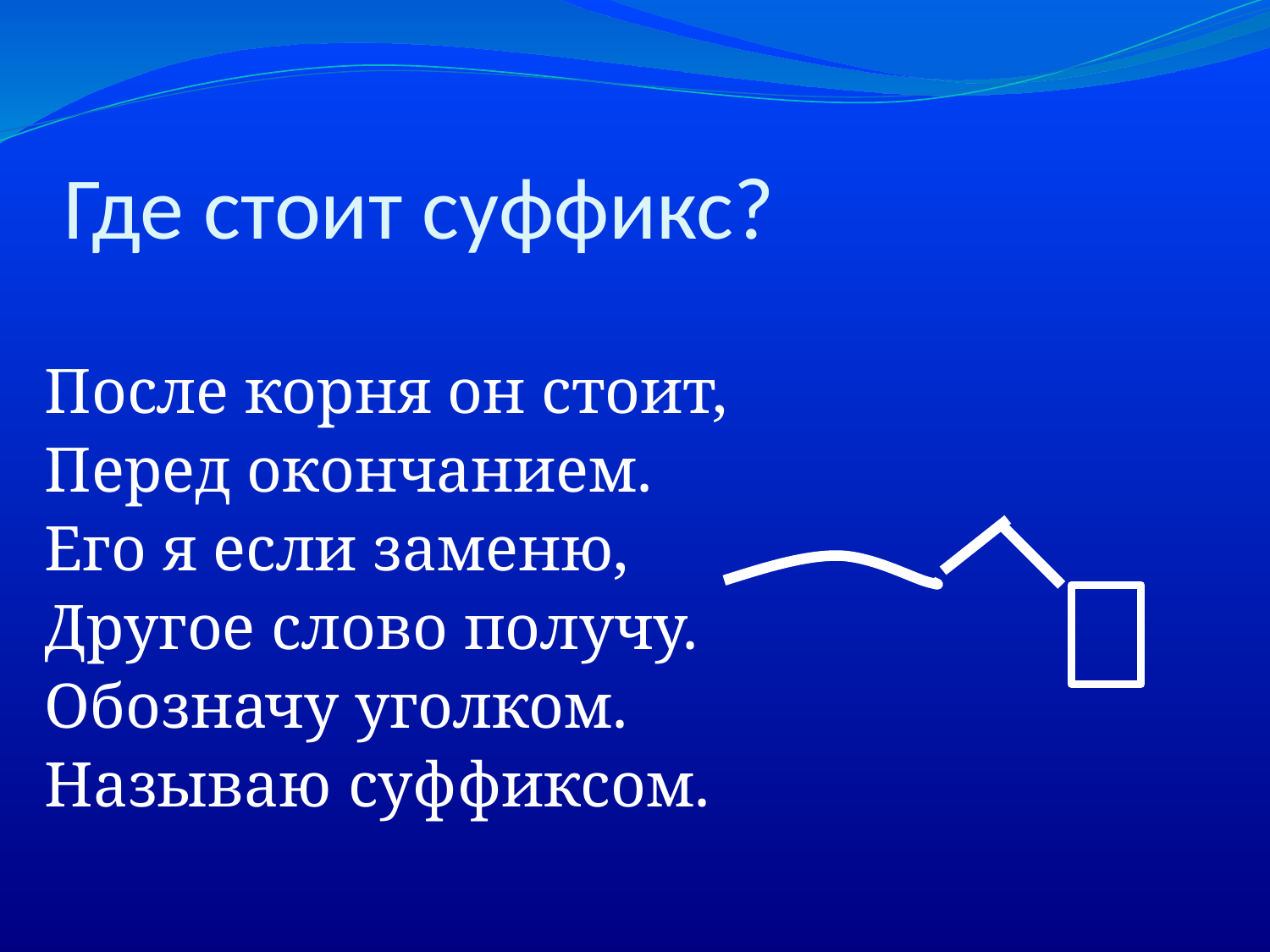

# Где стоит суффикс?

После корня он стоит,
Перед окончанием.
Его я если заменю,
Другое слово получу.
Обозначу уголком.
Называю суффиксом.